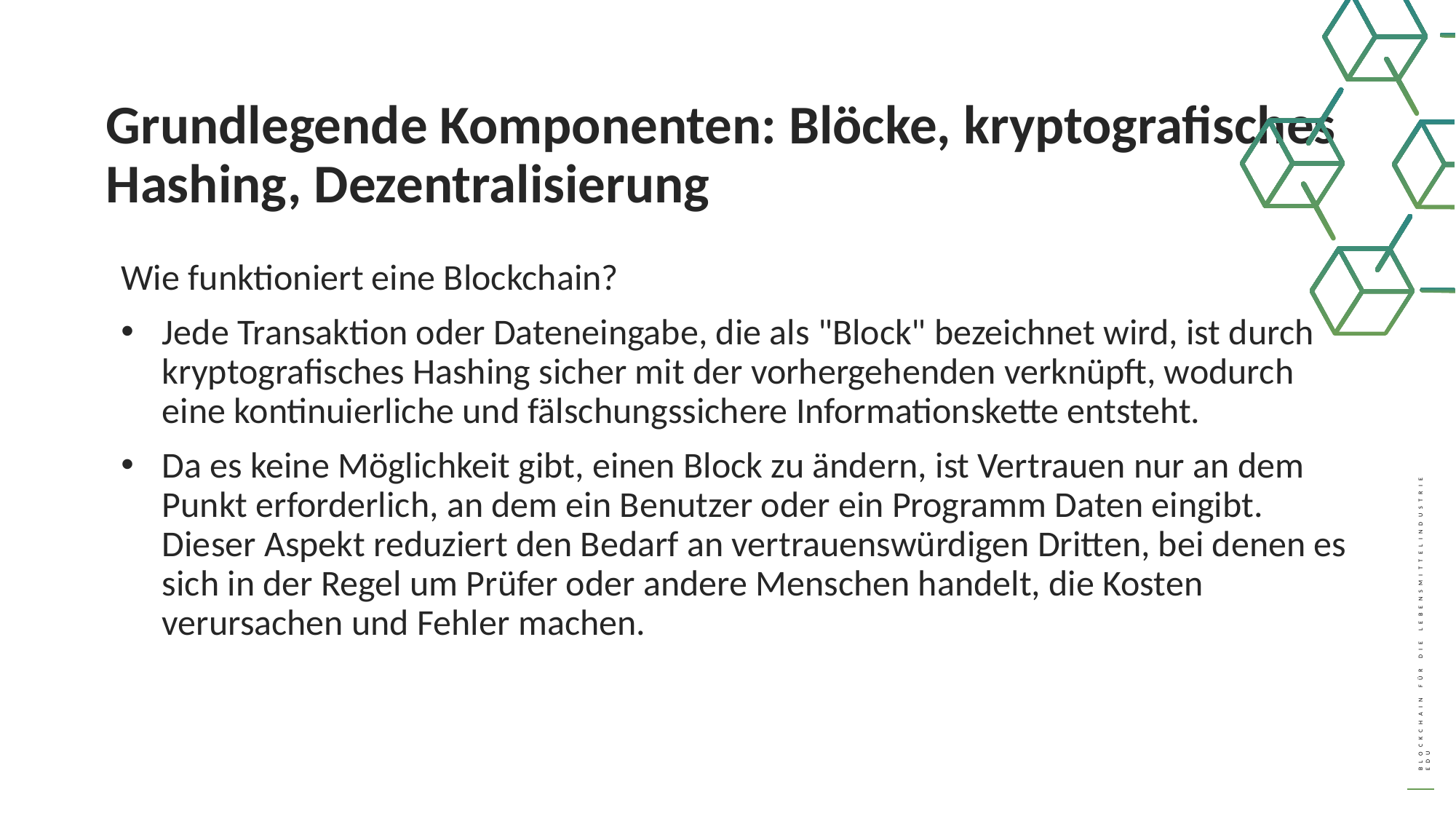

Grundlegende Komponenten: Blöcke, kryptografisches Hashing, Dezentralisierung
Wie funktioniert eine Blockchain?
Jede Transaktion oder Dateneingabe, die als "Block" bezeichnet wird, ist durch kryptografisches Hashing sicher mit der vorhergehenden verknüpft, wodurch eine kontinuierliche und fälschungssichere Informationskette entsteht.
Da es keine Möglichkeit gibt, einen Block zu ändern, ist Vertrauen nur an dem Punkt erforderlich, an dem ein Benutzer oder ein Programm Daten eingibt. Dieser Aspekt reduziert den Bedarf an vertrauenswürdigen Dritten, bei denen es sich in der Regel um Prüfer oder andere Menschen handelt, die Kosten verursachen und Fehler machen.